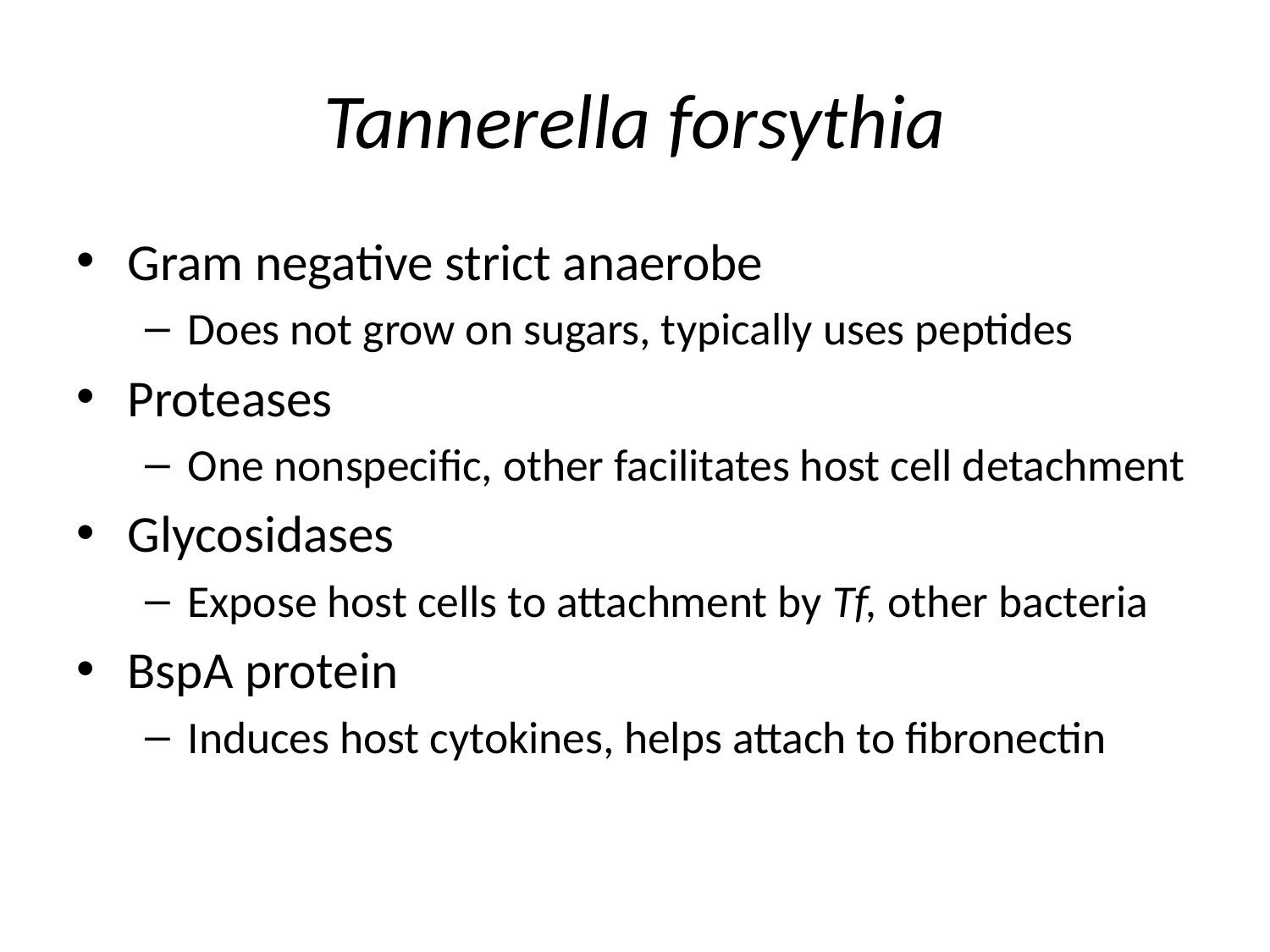

# Tannerella forsythia
Gram negative strict anaerobe
Does not grow on sugars, typically uses peptides
Proteases
One nonspecific, other facilitates host cell detachment
Glycosidases
Expose host cells to attachment by Tf, other bacteria
BspA protein
Induces host cytokines, helps attach to fibronectin